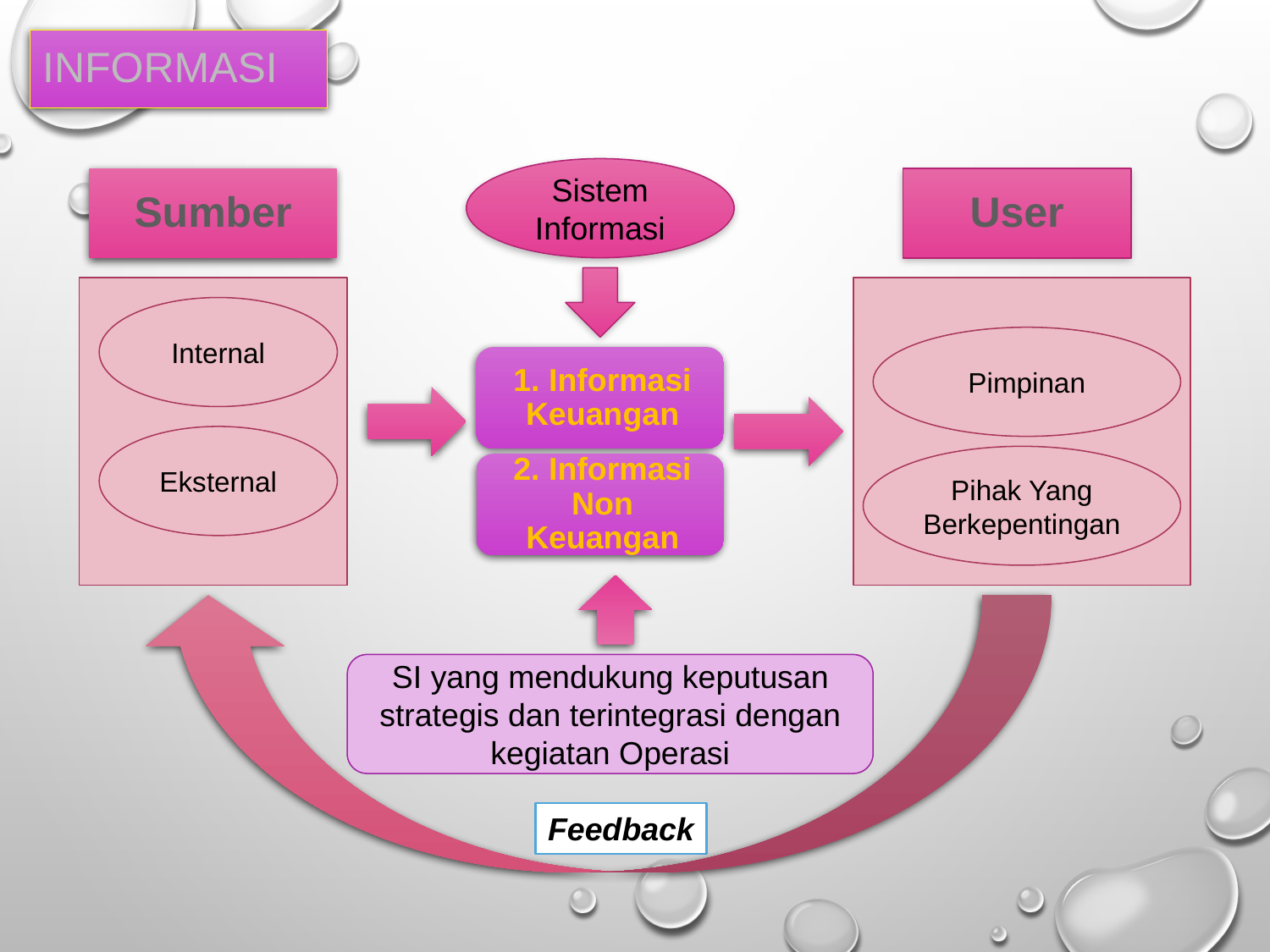

# INFORMASI
Sistem Informasi

Sumber

Internal

Eksternal

User

Pimpinan

Pihak Yang Berkepentingan

1. Informasi Keuangan
2. Informasi Non Keuangan

SI yang mendukung keputusan strategis dan terintegrasi dengan kegiatan Operasi

Feedback